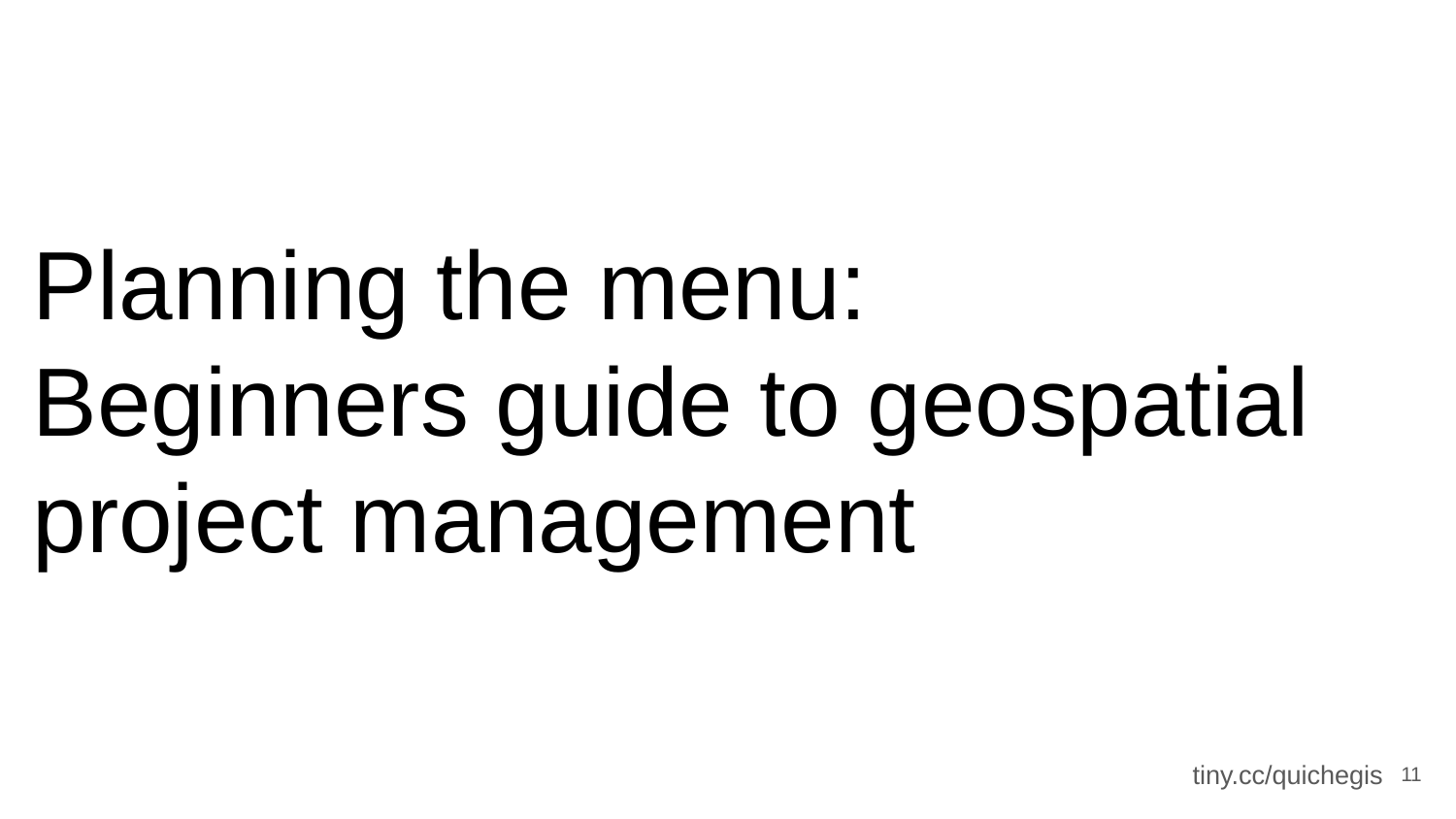

# Planning the menu:
Beginners guide to geospatial project management
11
tiny.cc/quichegis